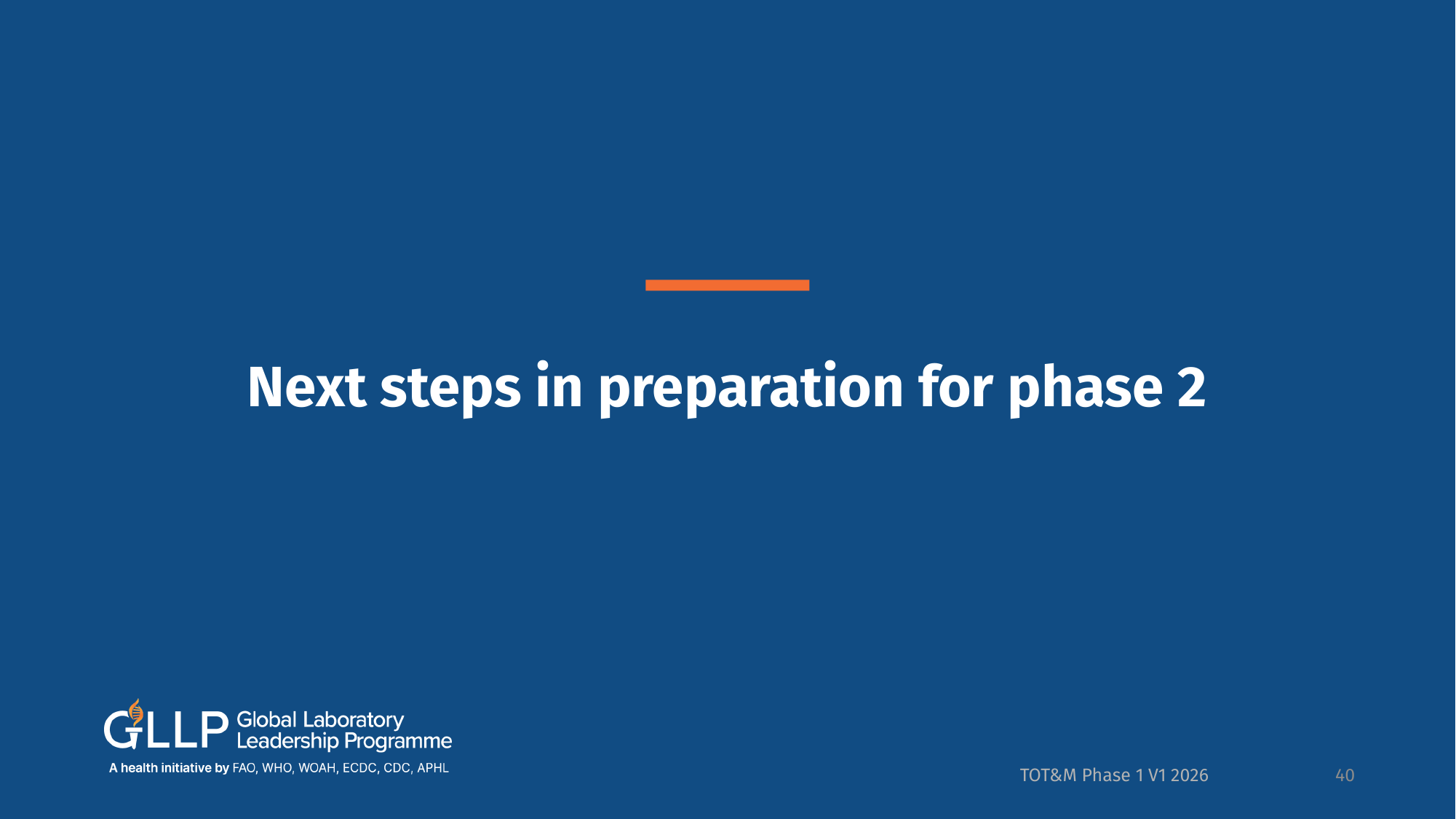

# Next steps in preparation for phase 2
TOT&M Phase 1 V1 2026
40